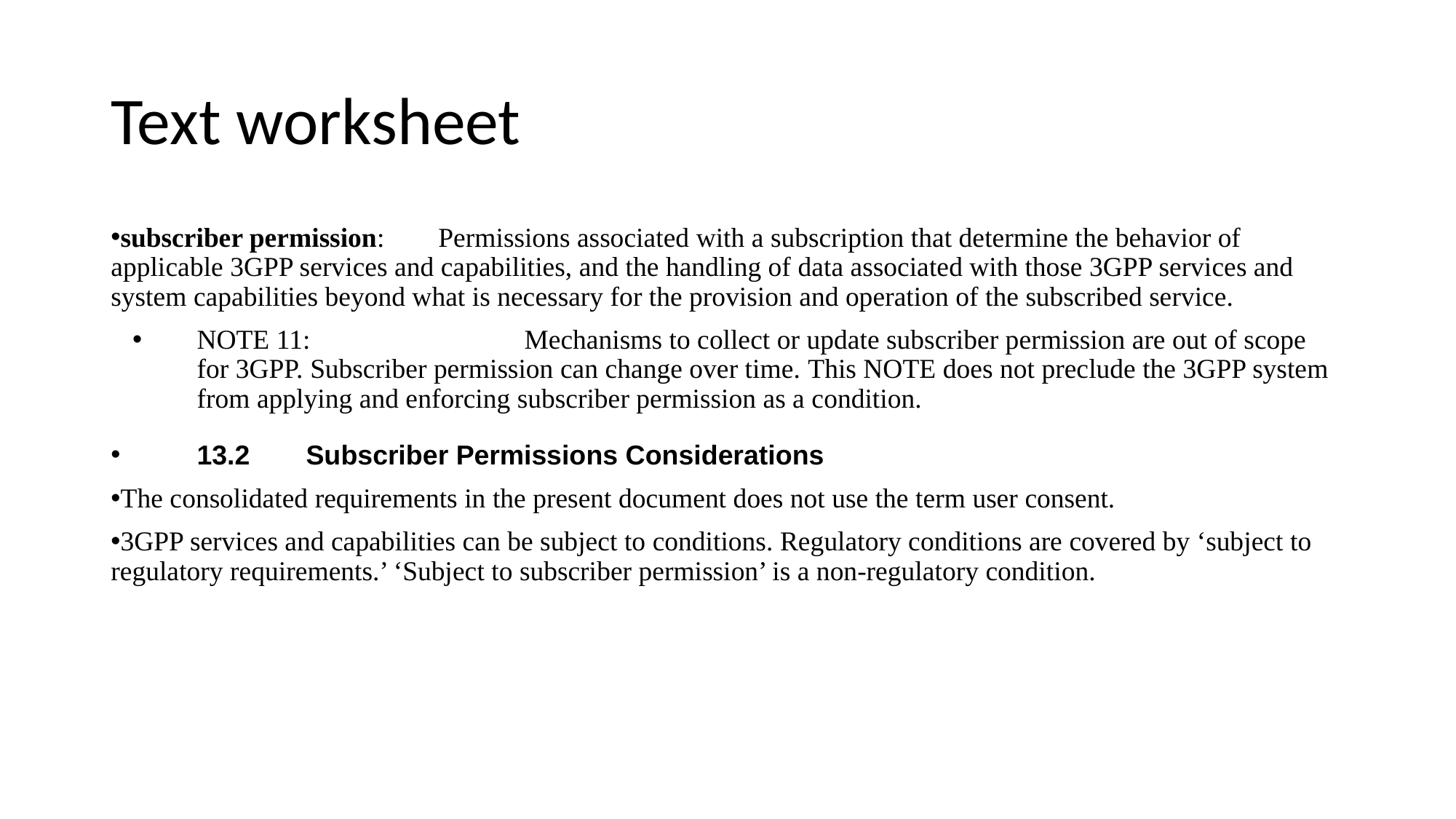

# Text worksheet
subscriber permission:	Permissions associated with a subscription that determine the behavior of applicable 3GPP services and capabilities, and the handling of data associated with those 3GPP services and system capabilities beyond what is necessary for the provision and operation of the subscribed service.
NOTE 11:		Mechanisms to collect or update subscriber permission are out of scope for 3GPP. Subscriber permission can change over time. This NOTE does not preclude the 3GPP system from applying and enforcing subscriber permission as a condition.
13.2	Subscriber Permissions Considerations
The consolidated requirements in the present document does not use the term user consent.
3GPP services and capabilities can be subject to conditions. Regulatory conditions are covered by ‘subject to regulatory requirements.’ ‘Subject to subscriber permission’ is a non-regulatory condition.